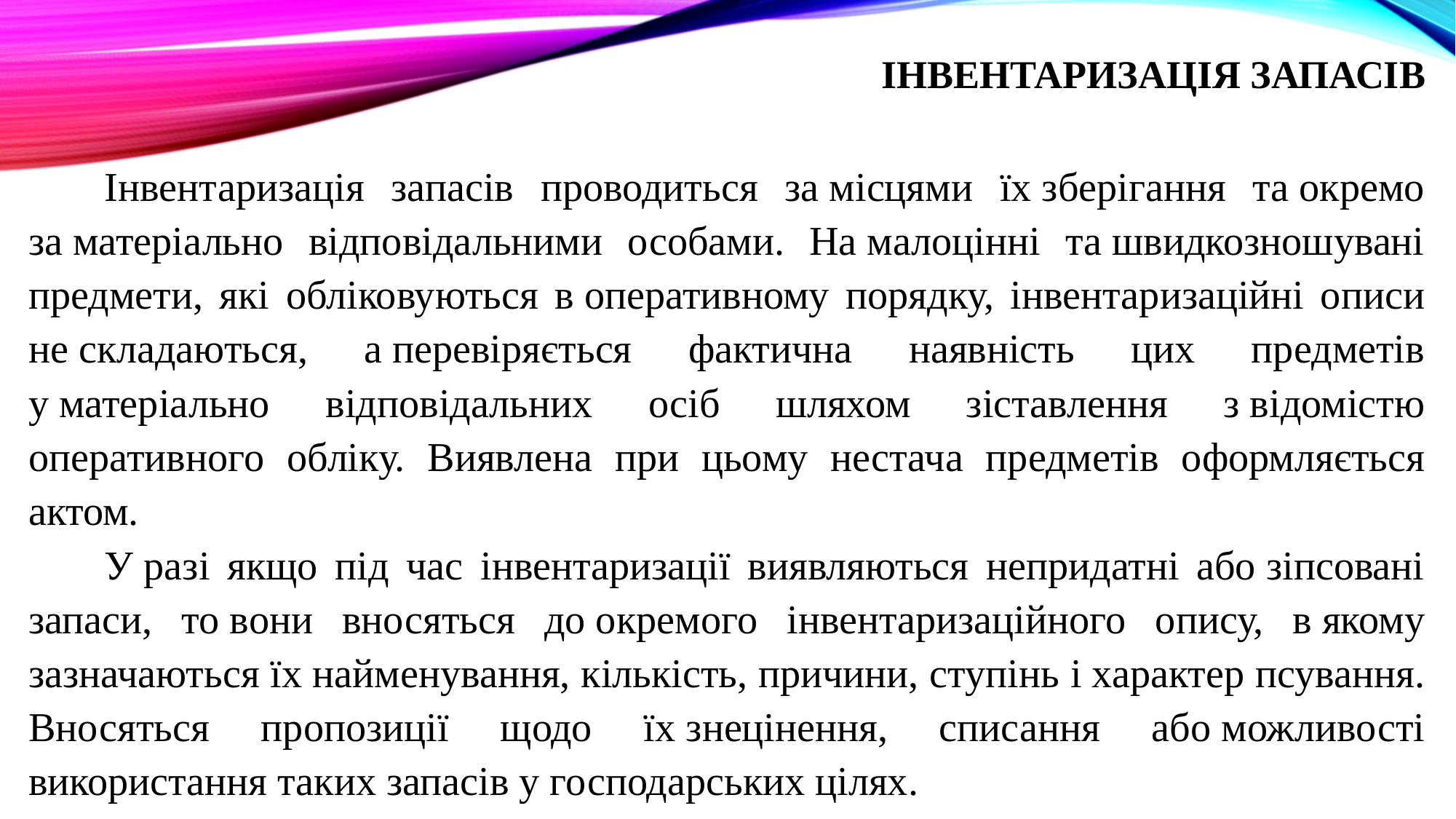

# Інвентаризація запасів
Інвентаризація запасів проводиться за місцями їх зберігання та окремо за матеріально відповідальними особами. На малоцінні та швидкозношувані предмети, які обліковуються в оперативному порядку, інвентаризаційні описи не складаються, а перевіряється фактична наявність цих предметів у матеріально відповідальних осіб шляхом зіставлення з відомістю оперативного обліку. Виявлена при цьому нестача предметів оформляється актом.
У разі якщо під час інвентаризації виявляються непридатні або зіпсовані запаси, то вони вносяться до окремого інвентаризаційного опису, в якому зазначаються їх найменування, кількість, причини, ступінь і характер псування. Вносяться пропозиції щодо їх знецінення, списання або можливості використання таких запасів у господарських цілях.